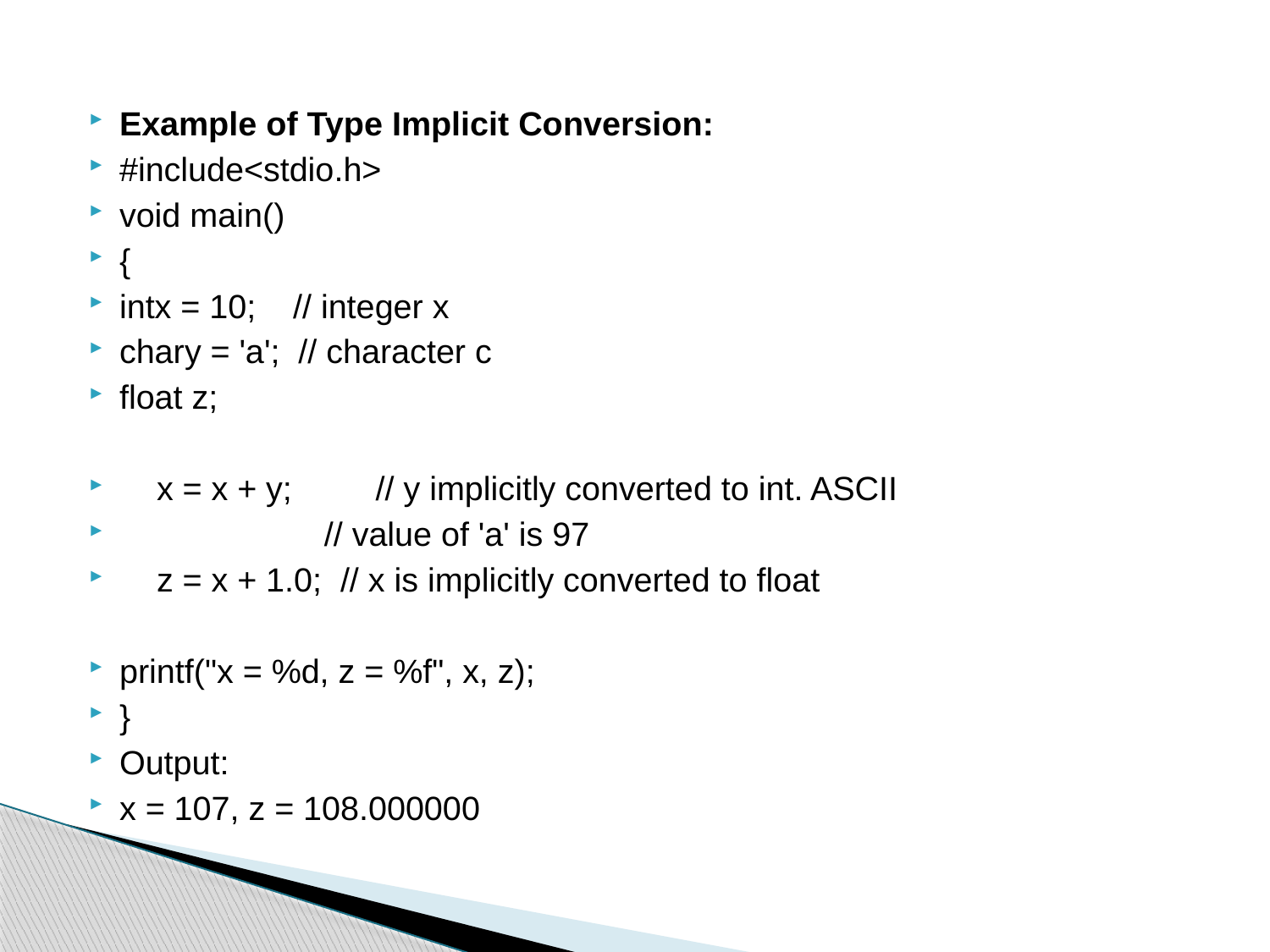

Example of Type Implicit Conversion:
#include<stdio.h>
void main()
{
intx = 10;    // integer x
chary = 'a';  // character c
float z;

    x = x + y;         // y implicitly converted to int. ASCII
                      // value of 'a' is 97
    z = x + 1.0;  // x is implicitly converted to float

printf("x = %d, z = %f", x, z);
}
Output:
x = 107, z = 108.000000